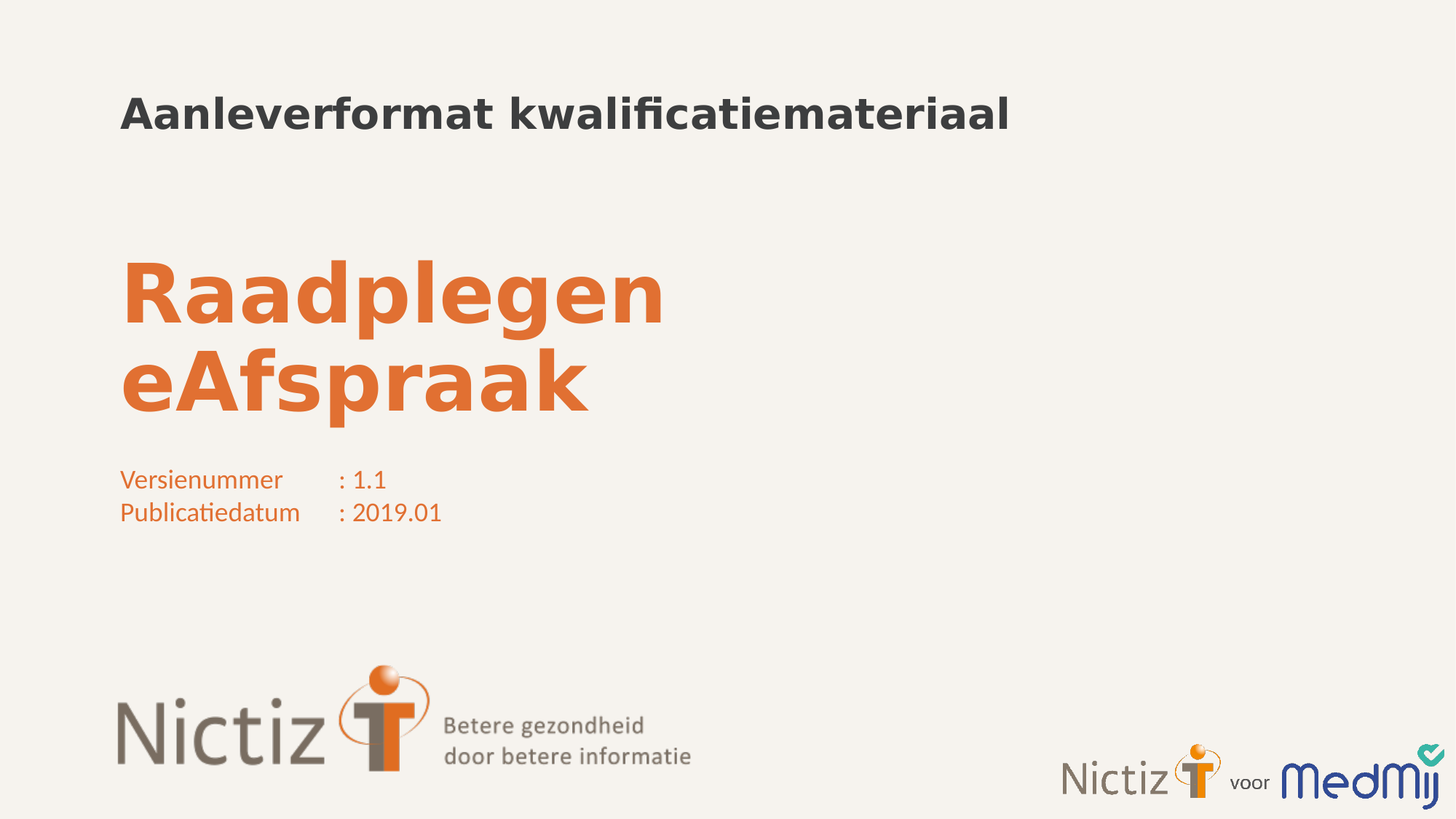

Aanleverformat kwalificatiemateriaal
# Raadplegen eAfspraak
Versienummer 	: 1.1
Publicatiedatum	: 2019.01